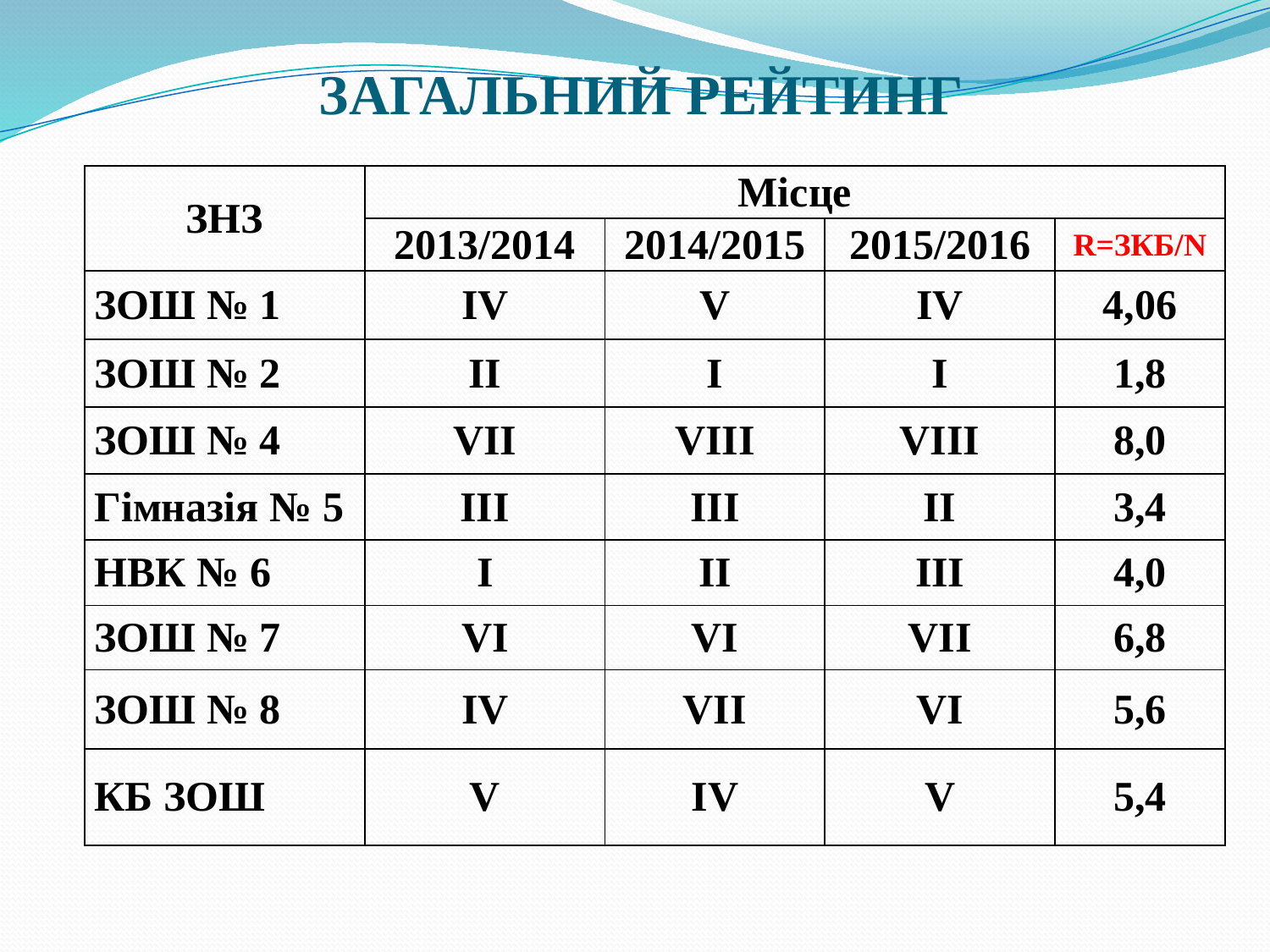

# ЗАГАЛЬНИЙ РЕЙТИНГ
| ЗНЗ | Місце |  |  |  |
| --- | --- | --- | --- | --- |
|  | 2013/2014 | 2014/2015 | 2015/2016 | R=ЗКБ/N |
| ЗОШ № 1 | IV | V | ІV | 4,06 |
| ЗОШ № 2 | II | І | І | 1,8 |
| ЗОШ № 4 | VII | VІІІ | VІІІ | 8,0 |
| Гімназія № 5 | ІІІ | ІІІ | ІІ | 3,4 |
| НВК № 6 | I | ІІ | ІІІ | 4,0 |
| ЗОШ № 7 | VI | VІ | VІІ | 6,8 |
| ЗОШ № 8 | ІV | VІІ | VІ | 5,6 |
| КБ ЗОШ | V | ІV | V | 5,4 |